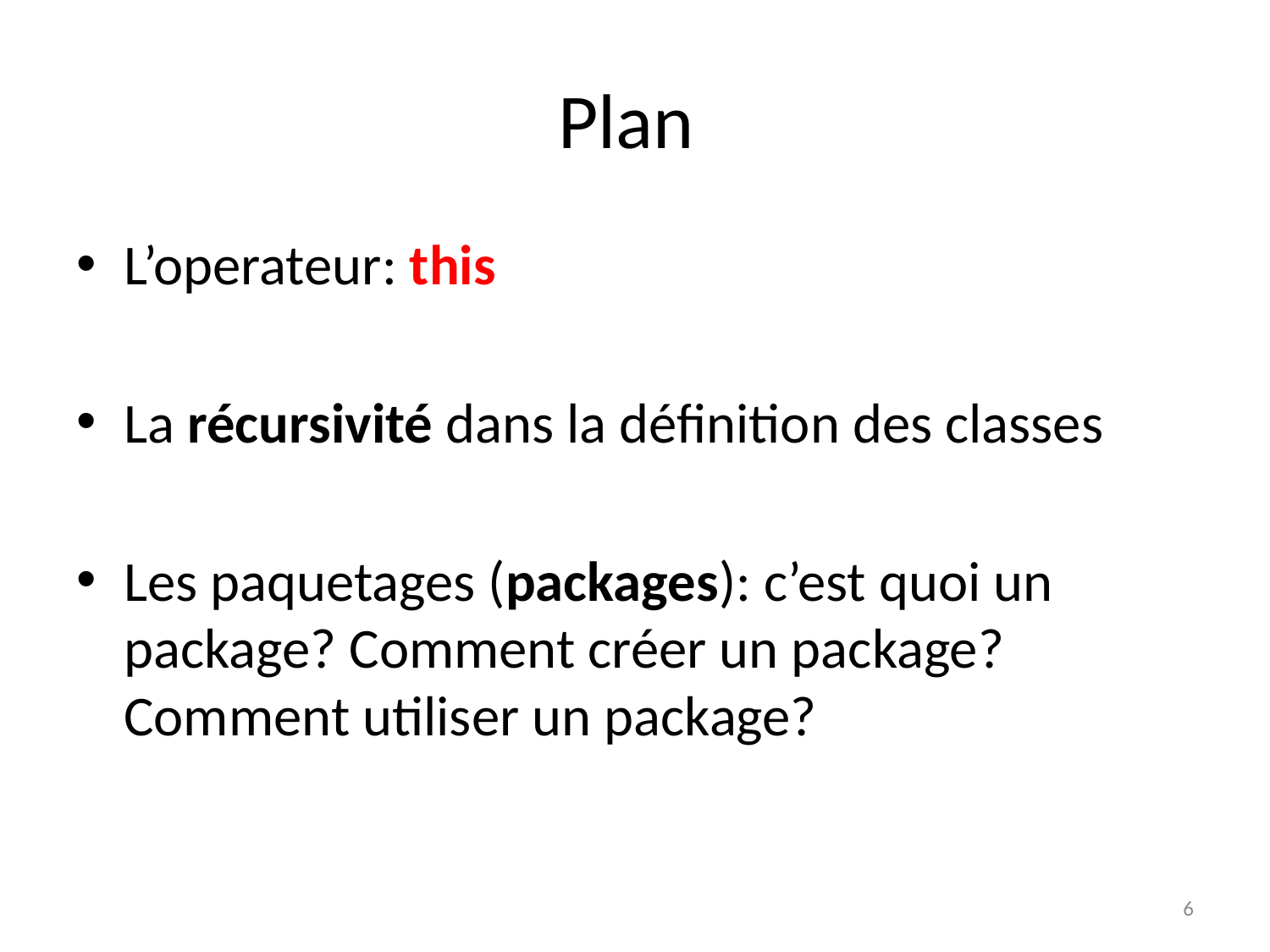

# Plan
L’operateur: this

La récursivité dans la définition des classes

Les paquetages (packages): c’est quoi un package? Comment créer un package? Comment utiliser un package?

6